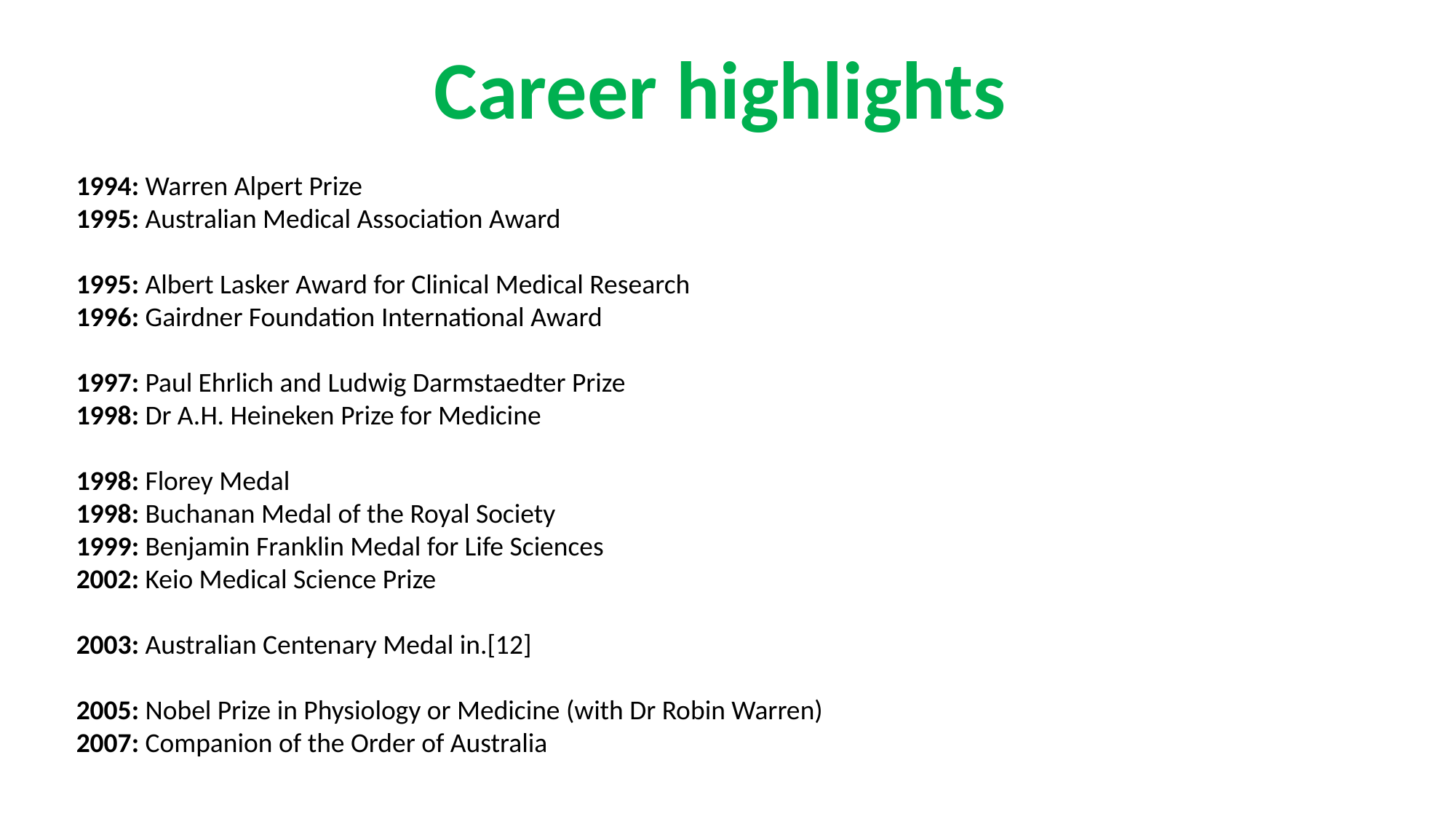

Career highlights

1994: Warren Alpert Prize
1995: Australian Medical Association Award
1995: Albert Lasker Award for Clinical Medical Research
1996: Gairdner Foundation International Award
1997: Paul Ehrlich and Ludwig Darmstaedter Prize
1998: Dr A.H. Heineken Prize for Medicine
1998: Florey Medal
1998: Buchanan Medal of the Royal Society
1999: Benjamin Franklin Medal for Life Sciences
2002: Keio Medical Science Prize
2003: Australian Centenary Medal in.[12]
2005: Nobel Prize in Physiology or Medicine (with Dr Robin Warren)
2007: Companion of the Order of Australia